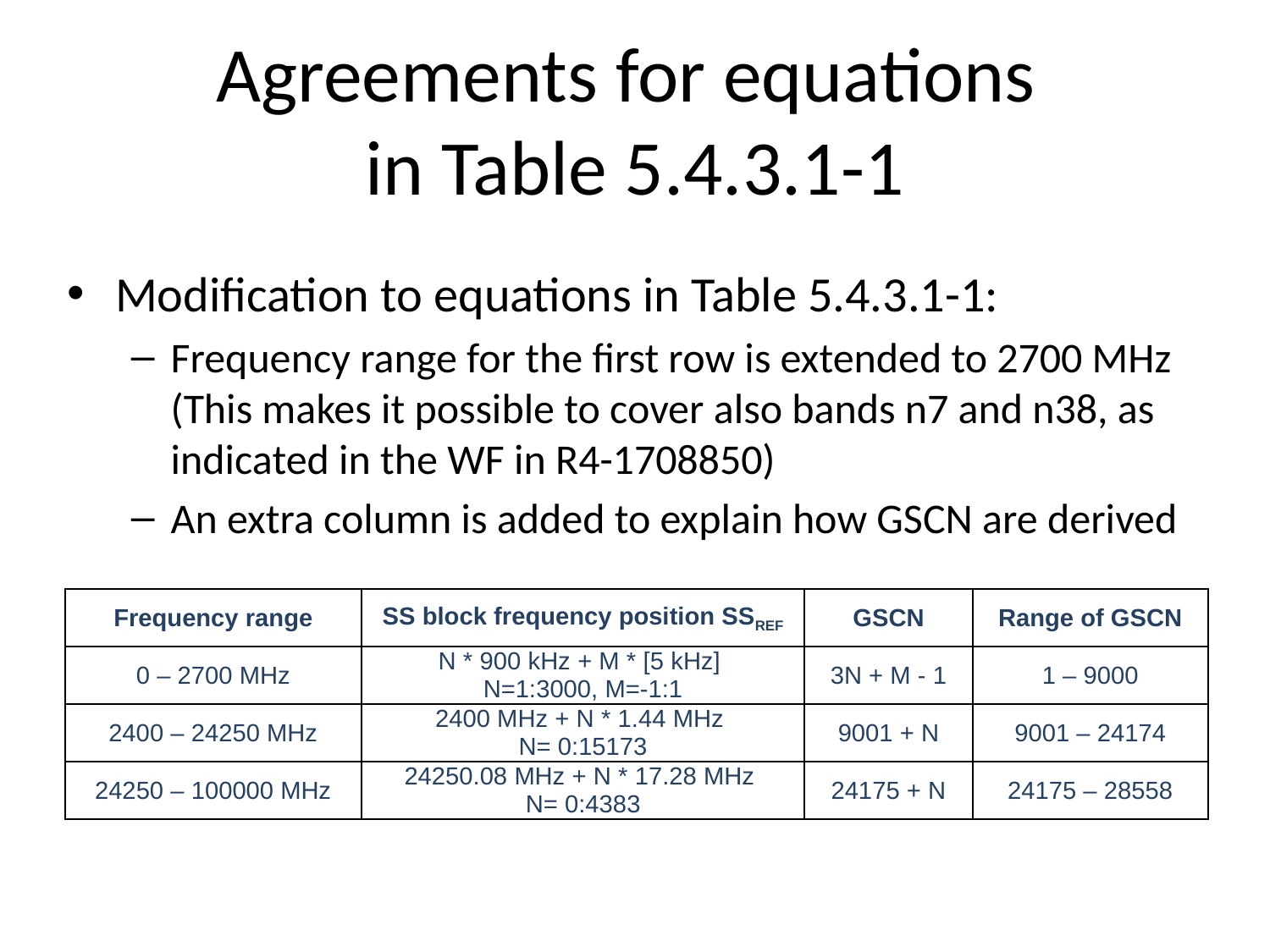

# Agreements for equations in Table 5.4.3.1-1

Modification to equations in Table 5.4.3.1-1:
Frequency range for the first row is extended to 2700 MHz
(This makes it possible to cover also bands n7 and n38, as indicated in the WF in R4-1708850)
An extra column is added to explain how GSCN are derived
| Frequency range | SS block frequency position SSREF | GSCN | Range of GSCN |
| --- | --- | --- | --- |
| 0 – 2700 MHz | N \* 900 kHz + M \* [5 kHz] N=1:3000, M=-1:1 | 3N + M - 1 | 1 – 9000 |
| 2400 – 24250 MHz | 2400 MHz + N \* 1.44 MHz N= 0:15173 | 9001 + N | 9001 – 24174 |
| 24250 – 100000 MHz | 24250.08 MHz + N \* 17.28 MHz N= 0:4383 | 24175 + N | 24175 – 28558 |